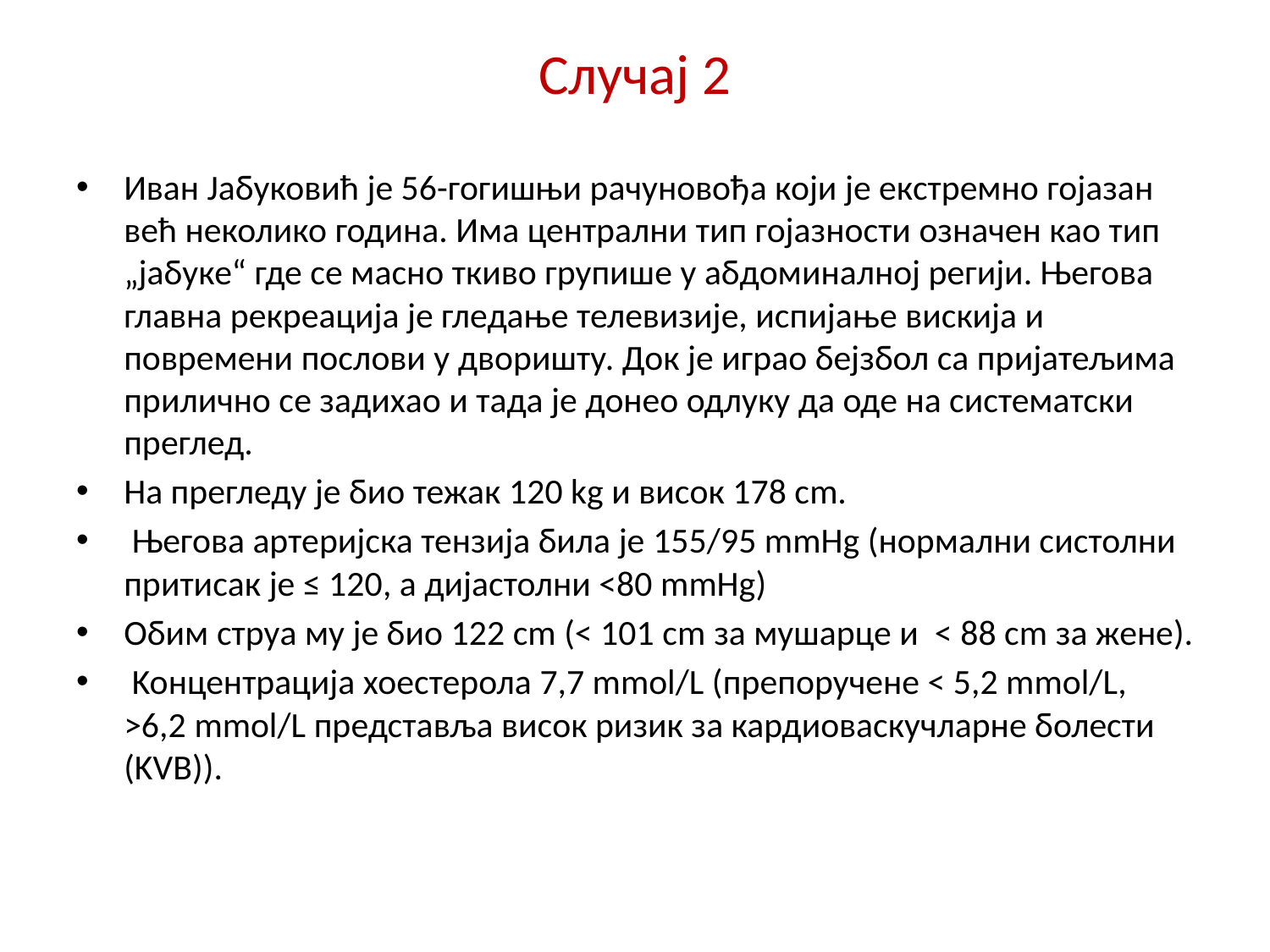

# Случај 2
Иван Јабуковић је 56-гогишњи рачуновођа који је екстремно гојазан већ неколико година. Има централни тип гојазности означен као тип „јабуке“ где се масно ткиво групише у абдоминалној регији. Његова главна рекреација је гледање телевизије, испијање вискија и повремени послови у дворишту. Док је играо бејзбол са пријатељима прилично се задихао и тада је донео одлуку да оде на систематски преглед.
На прегледу је био тежак 120 kg и висок 178 cm.
 Његова артеријска тензија била је 155/95 mmHg (нормални систолни притисак je ≤ 120, а дијастолни <80 mmHg)
Обим струа му је био 122 cm (< 101 cm за мушарце и  < 88 cm за жене).
 Koнцентрација хоестерола 7,7 mmol/L (препоручене < 5,2 mmol/L, >6,2 mmol/L представља висок ризик за кардиоваскучларне болести (KVB)).